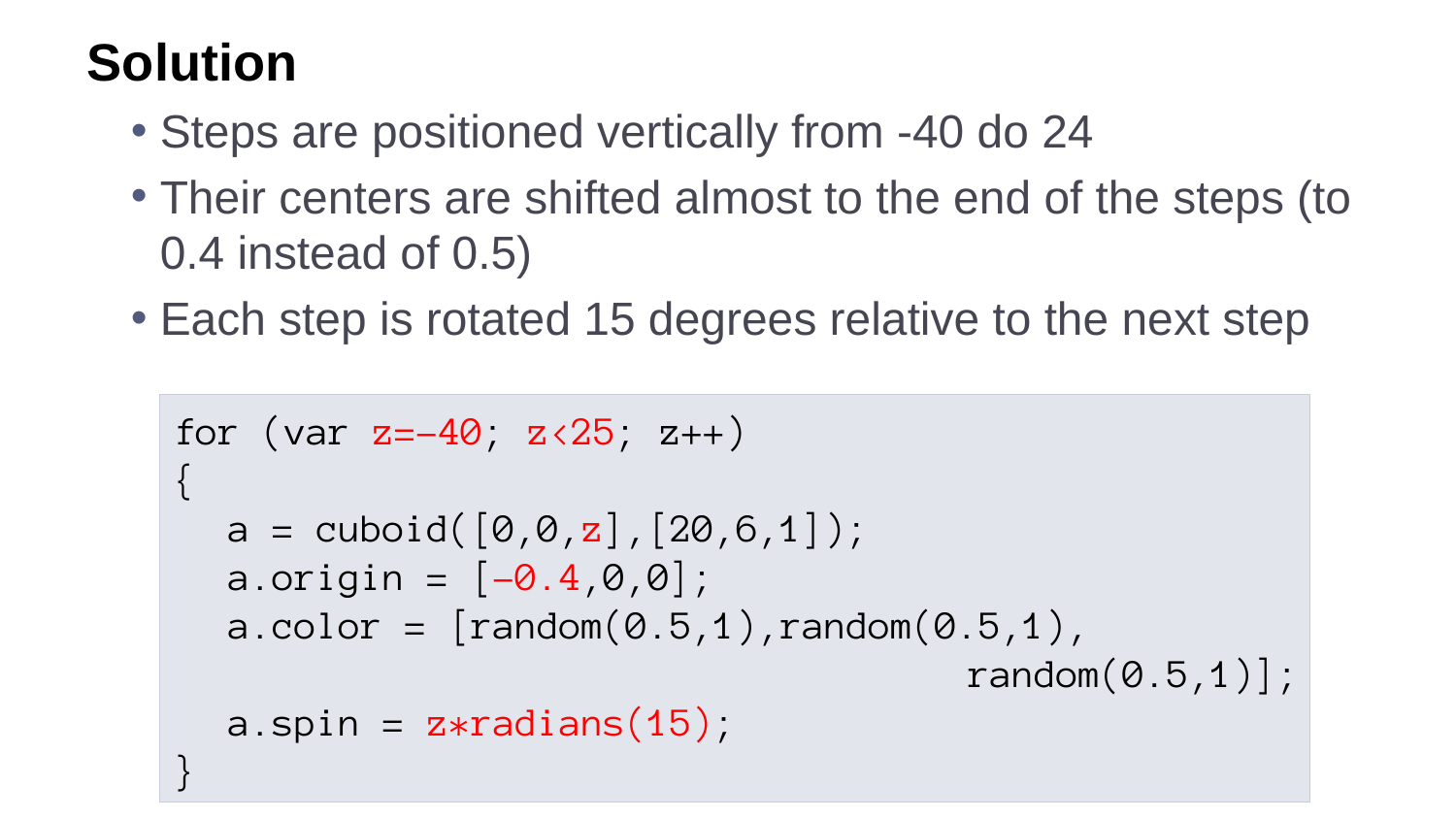

Solution
Steps are positioned vertically from -40 do 24
Their centers are shifted almost to the end of the steps (to 0.4 instead of 0.5)
Each step is rotated 15 degrees relative to the next step
for (var z=-40; z<25; z++)
{
	a = cuboid([0,0,z],[20,6,1]);
	a.origin = [-0.4,0,0];
	a.color = [random(0.5,1),random(0.5,1),
							   random(0.5,1)];
	a.spin = z*radians(15);
}